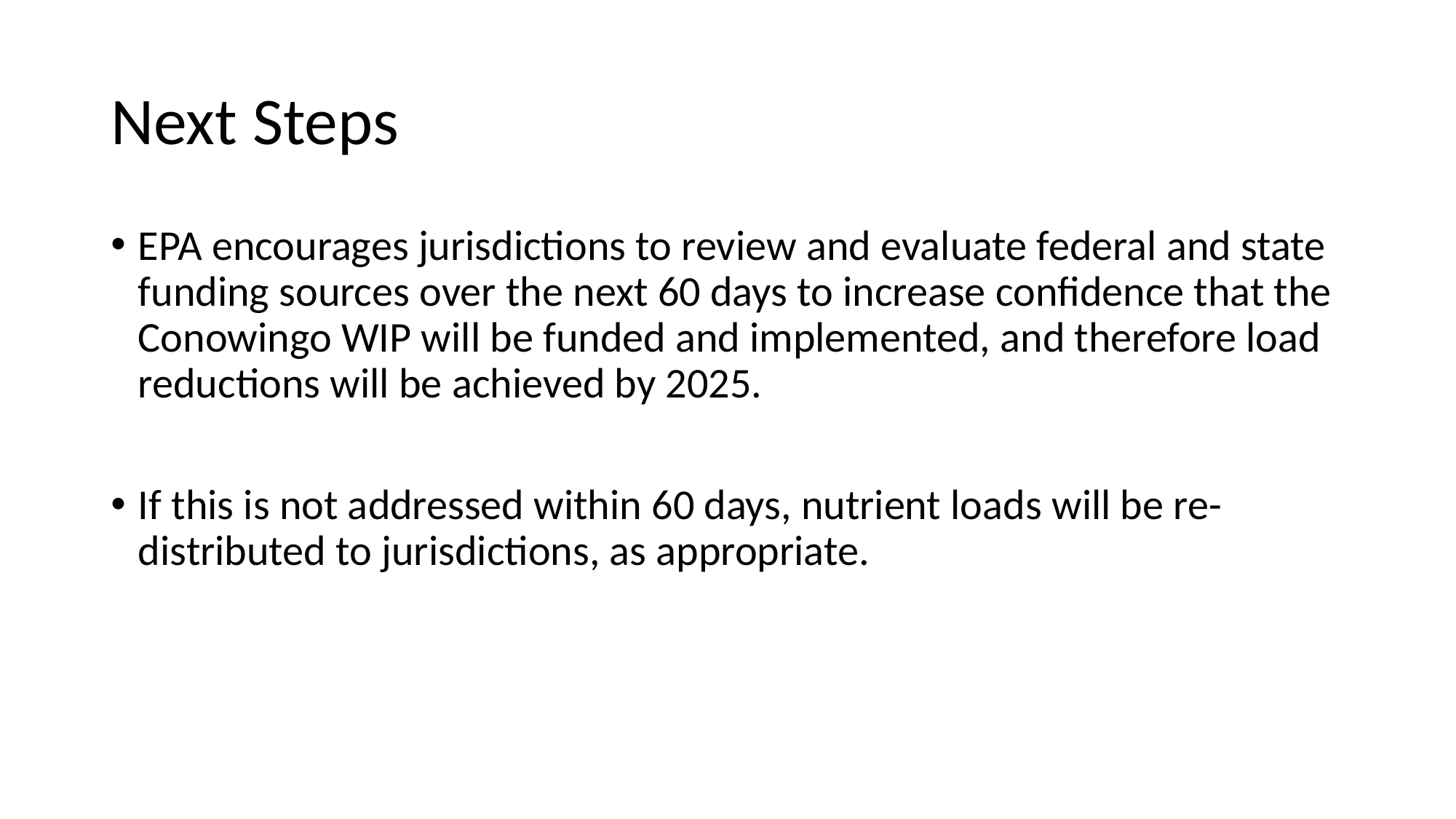

# Next Steps
EPA encourages jurisdictions to review and evaluate federal and state funding sources over the next 60 days to increase confidence that the Conowingo WIP will be funded and implemented, and therefore load reductions will be achieved by 2025.

If this is not addressed within 60 days, nutrient loads will be re-distributed to jurisdictions, as appropriate.